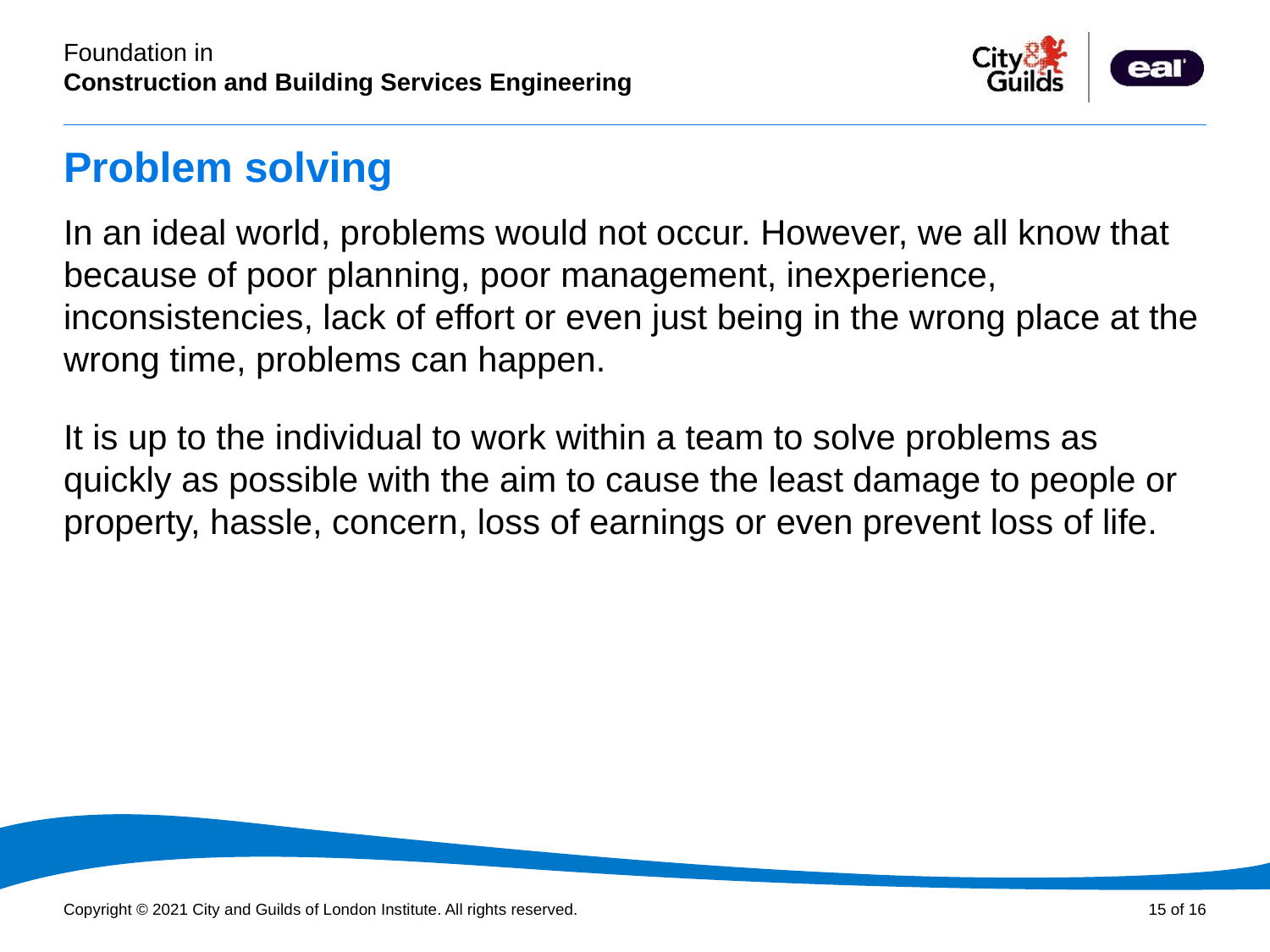

# Problem solving
In an ideal world, problems would not occur. However, we all know that because of poor planning, poor management, inexperience, inconsistencies, lack of effort or even just being in the wrong place at the wrong time, problems can happen.
It is up to the individual to work within a team to solve problems as quickly as possible with the aim to cause the least damage to people or property, hassle, concern, loss of earnings or even prevent loss of life.